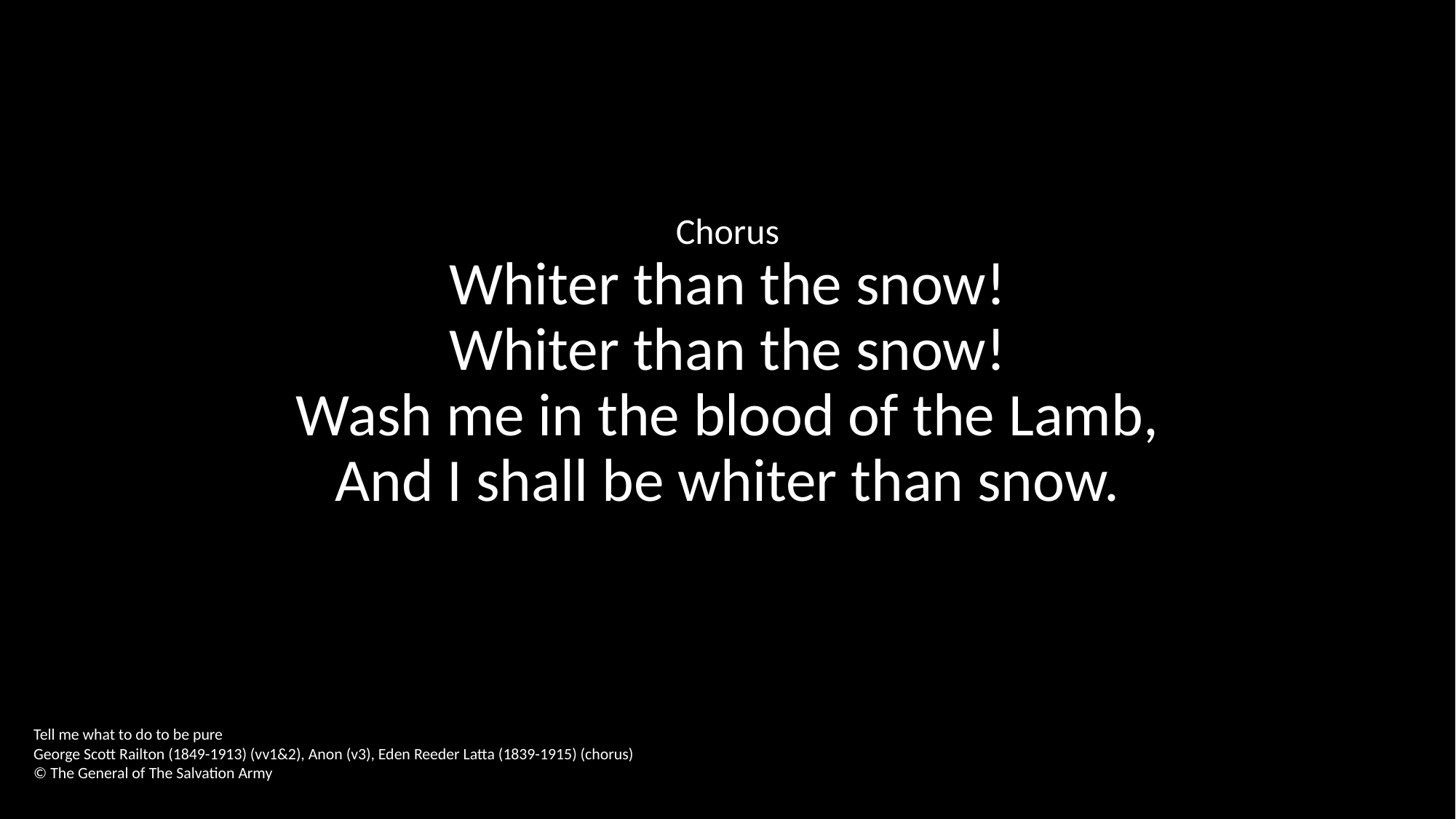

Chorus
Whiter than the snow!
Whiter than the snow!
Wash me in the blood of the Lamb,
And I shall be whiter than snow.
Tell me what to do to be pure
George Scott Railton (1849-1913) (vv1&2), Anon (v3), Eden Reeder Latta (1839-1915) (chorus)
© The General of The Salvation Army